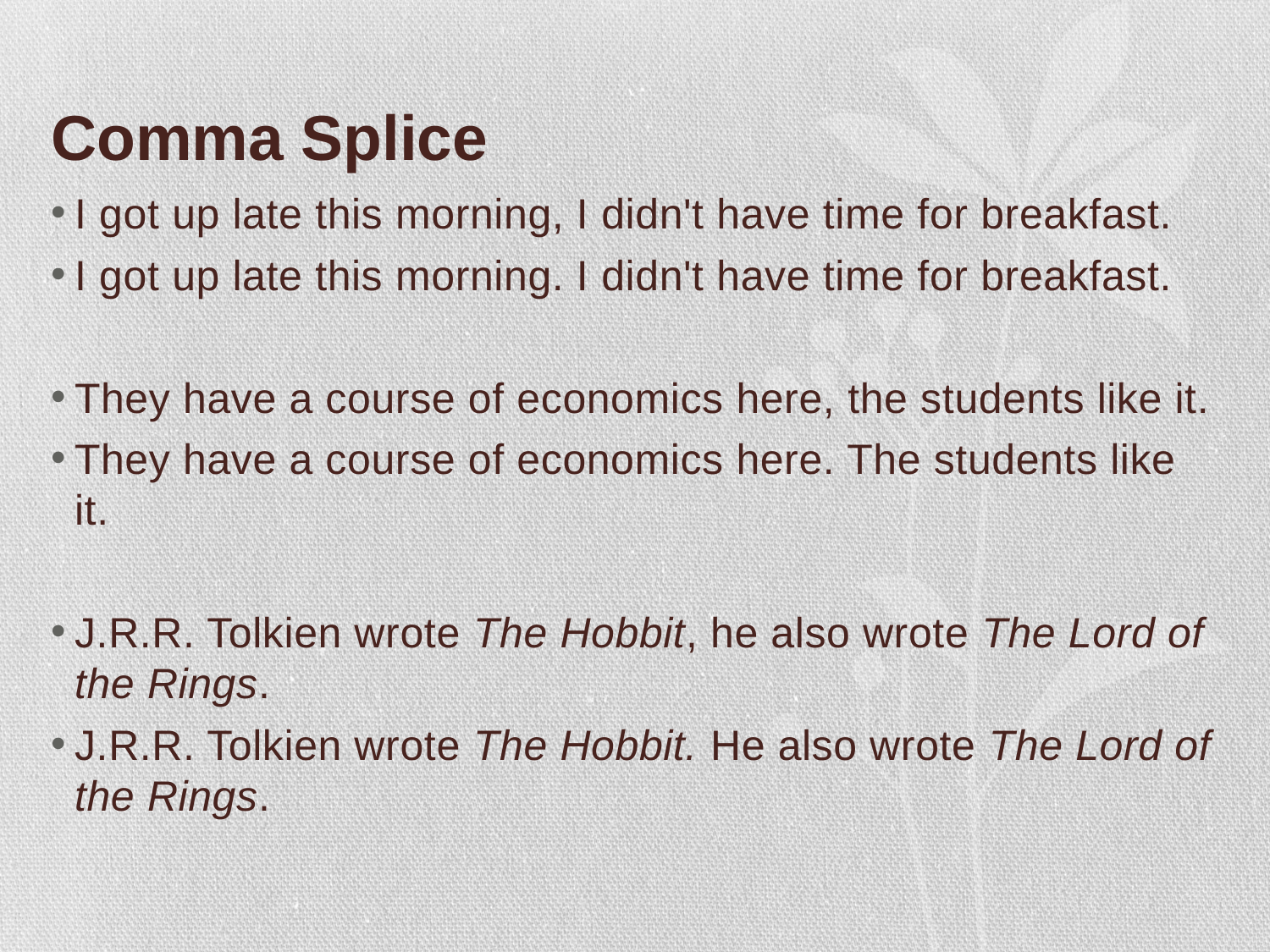

# Comma Splice
I got up late this morning, I didn't have time for breakfast.
I got up late this morning. I didn't have time for breakfast.

They have a course of economics here, the students like it.
They have a course of economics here. The students like it.

J.R.R. Tolkien wrote The Hobbit, he also wrote The Lord of the Rings.
J.R.R. Tolkien wrote The Hobbit. He also wrote The Lord of the Rings.